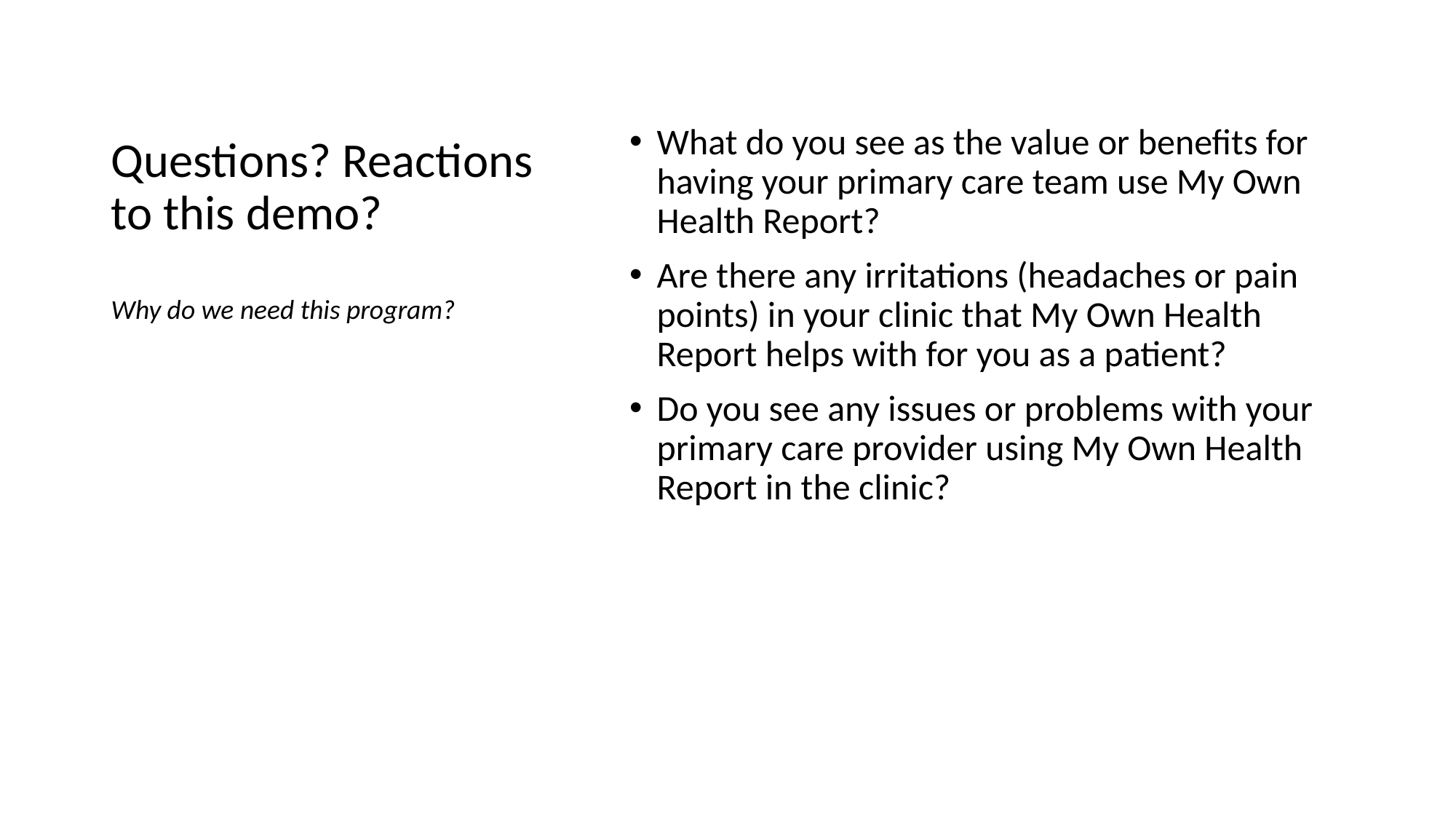

# Questions? Reactions to this demo?
What do you see as the value or benefits for having your primary care team use My Own Health Report?
Are there any irritations (headaches or pain points) in your clinic that My Own Health Report helps with for you as a patient?
Do you see any issues or problems with your primary care provider using My Own Health Report in the clinic?

Why do we need this program?